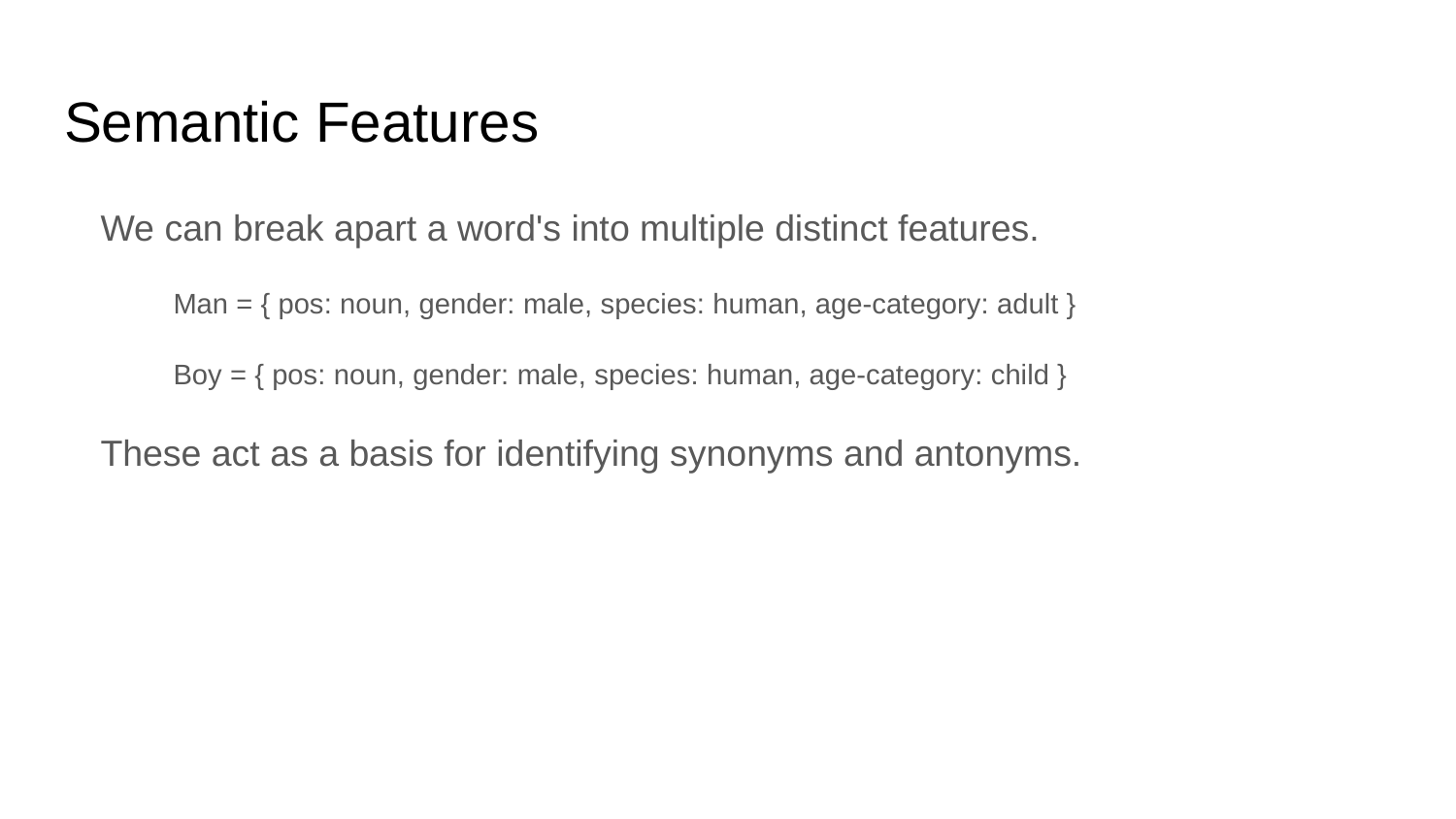

# Semantic Features
We can break apart a word's into multiple distinct features.
Man = { pos: noun, gender: male, species: human, age-category: adult }
Boy = { pos: noun, gender: male, species: human, age-category: child }
These act as a basis for identifying synonyms and antonyms.